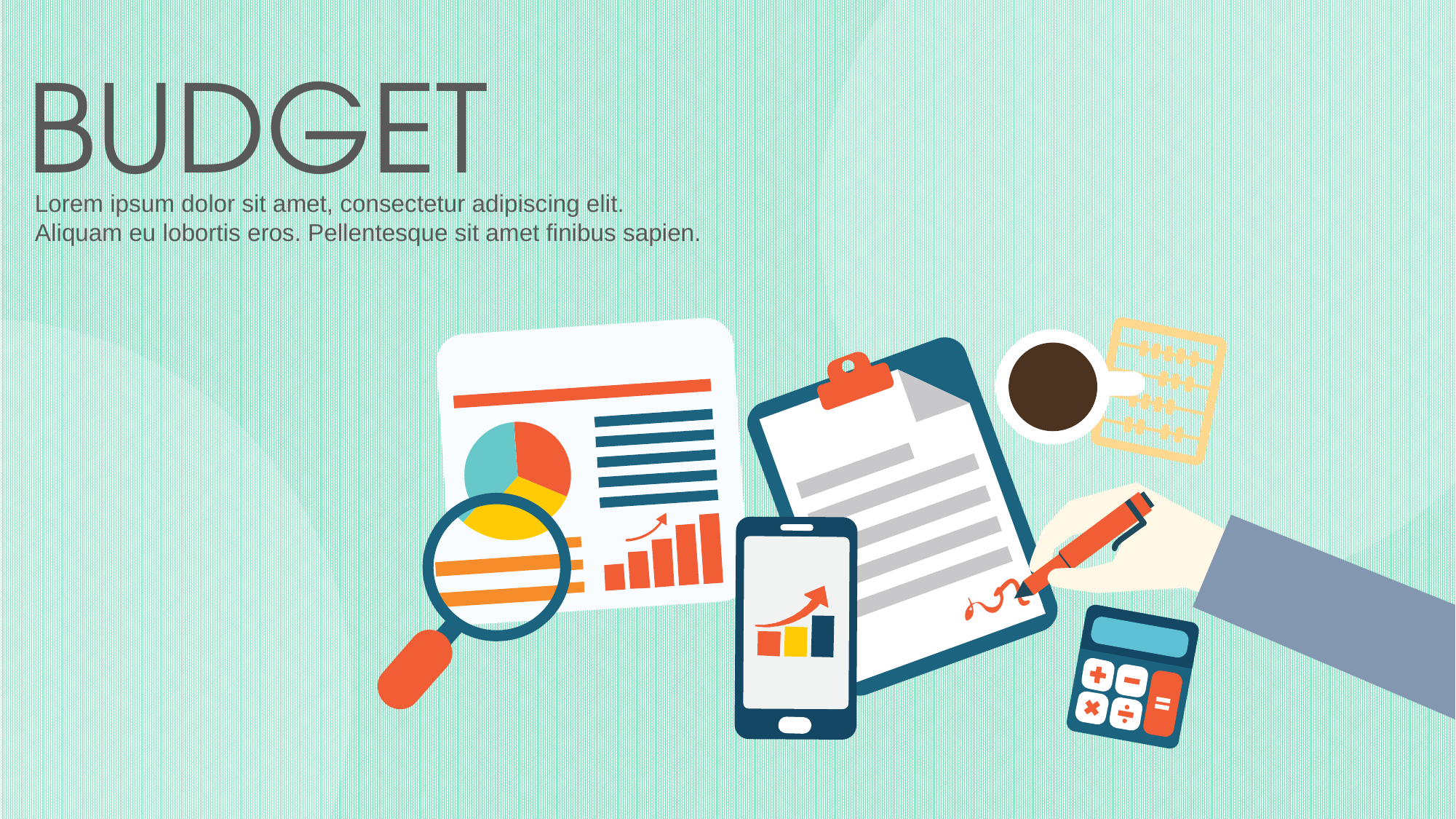

BUDGET
Lorem ipsum dolor sit amet, consectetur adipiscing elit.
Aliquam eu lobortis eros. Pellentesque sit amet finibus sapien.